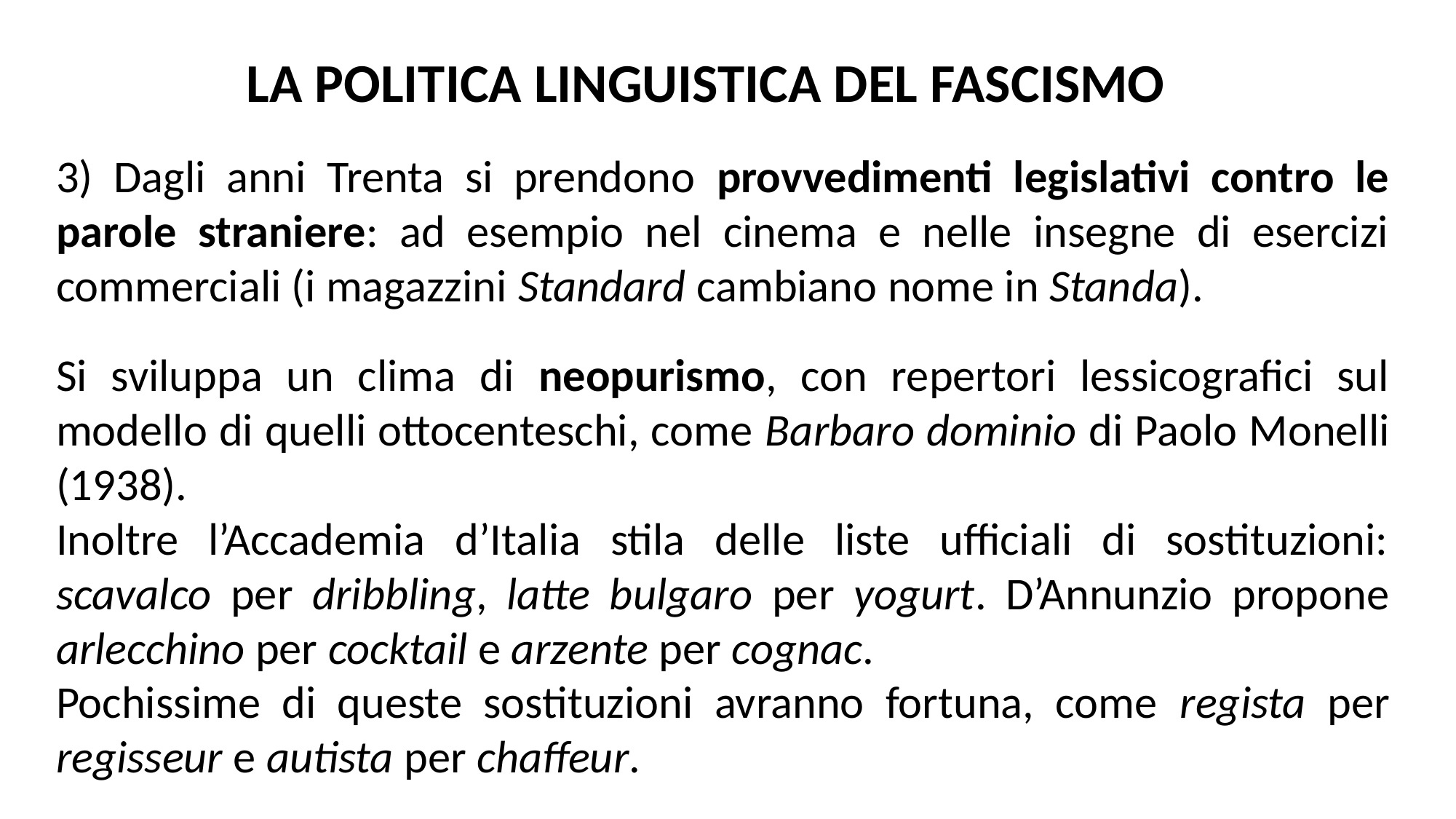

LA POLITICA LINGUISTICA DEL FASCISMO
3) Dagli anni Trenta si prendono provvedimenti legislativi contro le parole straniere: ad esempio nel cinema e nelle insegne di esercizi commerciali (i magazzini Standard cambiano nome in Standa).
Si sviluppa un clima di neopurismo, con repertori lessicografici sul modello di quelli ottocenteschi, come Barbaro dominio di Paolo Monelli (1938).
Inoltre l’Accademia d’Italia stila delle liste ufficiali di sostituzioni: scavalco per dribbling, latte bulgaro per yogurt. D’Annunzio propone arlecchino per cocktail e arzente per cognac.
Pochissime di queste sostituzioni avranno fortuna, come regista per regisseur e autista per chaffeur.